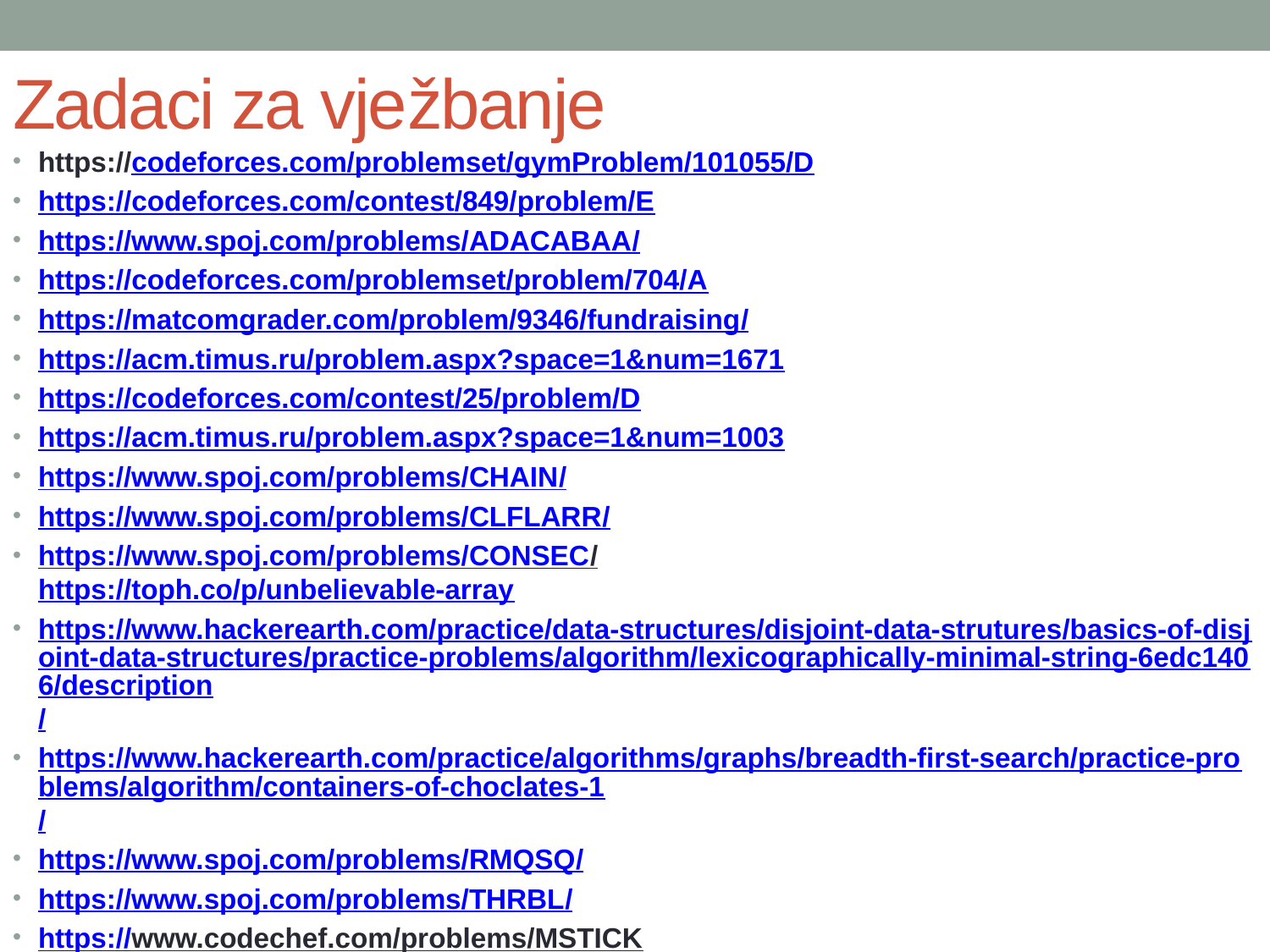

# Zadaci za vježbanje
https://codeforces.com/problemset/gymProblem/101055/D
https://codeforces.com/contest/849/problem/E
https://www.spoj.com/problems/ADACABAA/
https://codeforces.com/problemset/problem/704/A
https://matcomgrader.com/problem/9346/fundraising/
https://acm.timus.ru/problem.aspx?space=1&num=1671
https://codeforces.com/contest/25/problem/D
https://acm.timus.ru/problem.aspx?space=1&num=1003
https://www.spoj.com/problems/CHAIN/
https://www.spoj.com/problems/CLFLARR/
https://www.spoj.com/problems/CONSEC/
https://toph.co/p/unbelievable-array
https://www.hackerearth.com/practice/data-structures/disjoint-data-strutures/basics-of-disjoint-data-structures/practice-problems/algorithm/lexicographically-minimal-string-6edc1406/description/
https://www.hackerearth.com/practice/algorithms/graphs/breadth-first-search/practice-problems/algorithm/containers-of-choclates-1/
https://www.spoj.com/problems/RMQSQ/
https://www.spoj.com/problems/THRBL/
https://www.codechef.com/problems/MSTICK